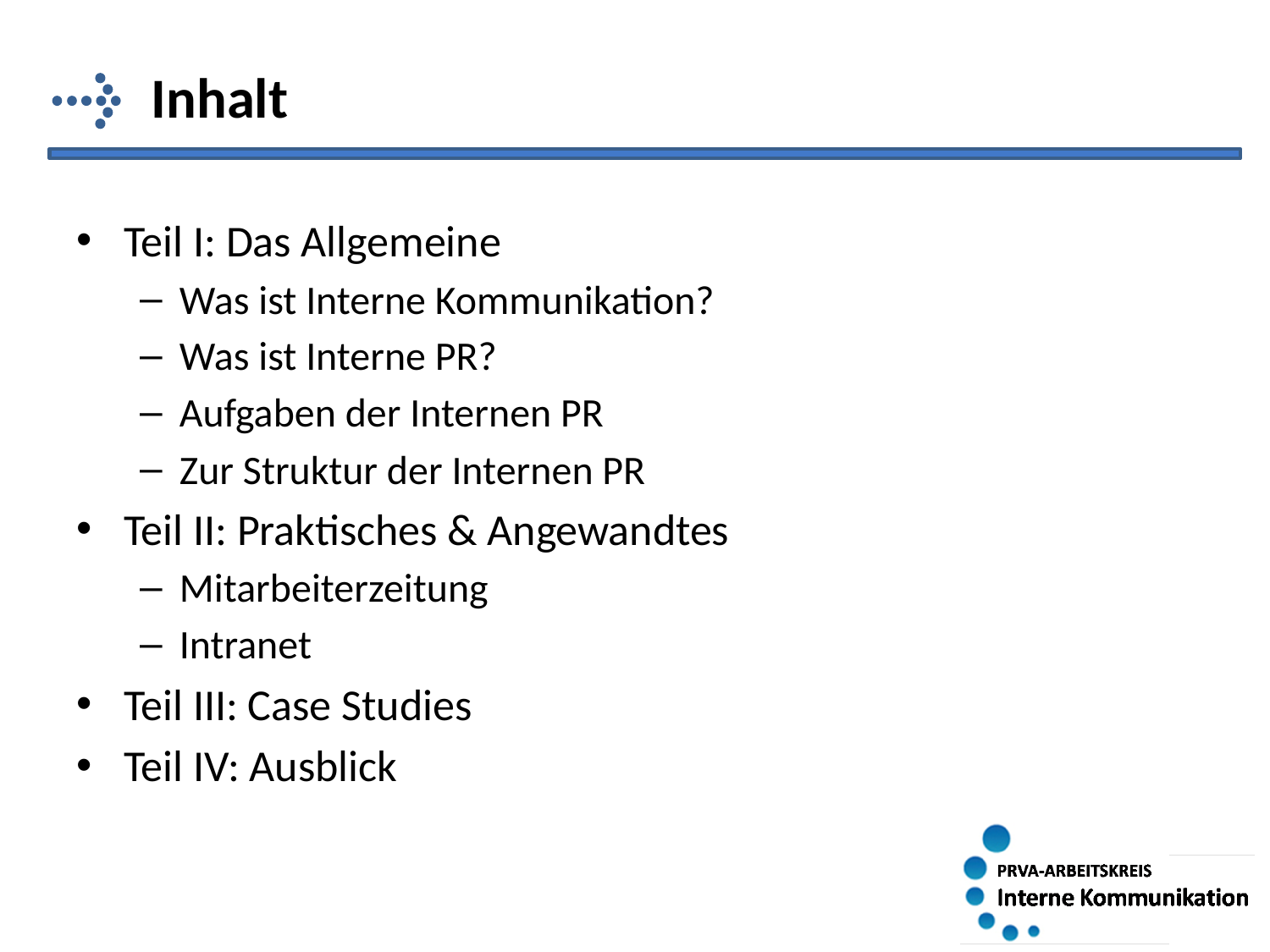

# Inhalt
Teil I: Das Allgemeine
Was ist Interne Kommunikation?
Was ist Interne PR?
Aufgaben der Internen PR
Zur Struktur der Internen PR
Teil II: Praktisches & Angewandtes
Mitarbeiterzeitung
Intranet
Teil III: Case Studies
Teil IV: Ausblick